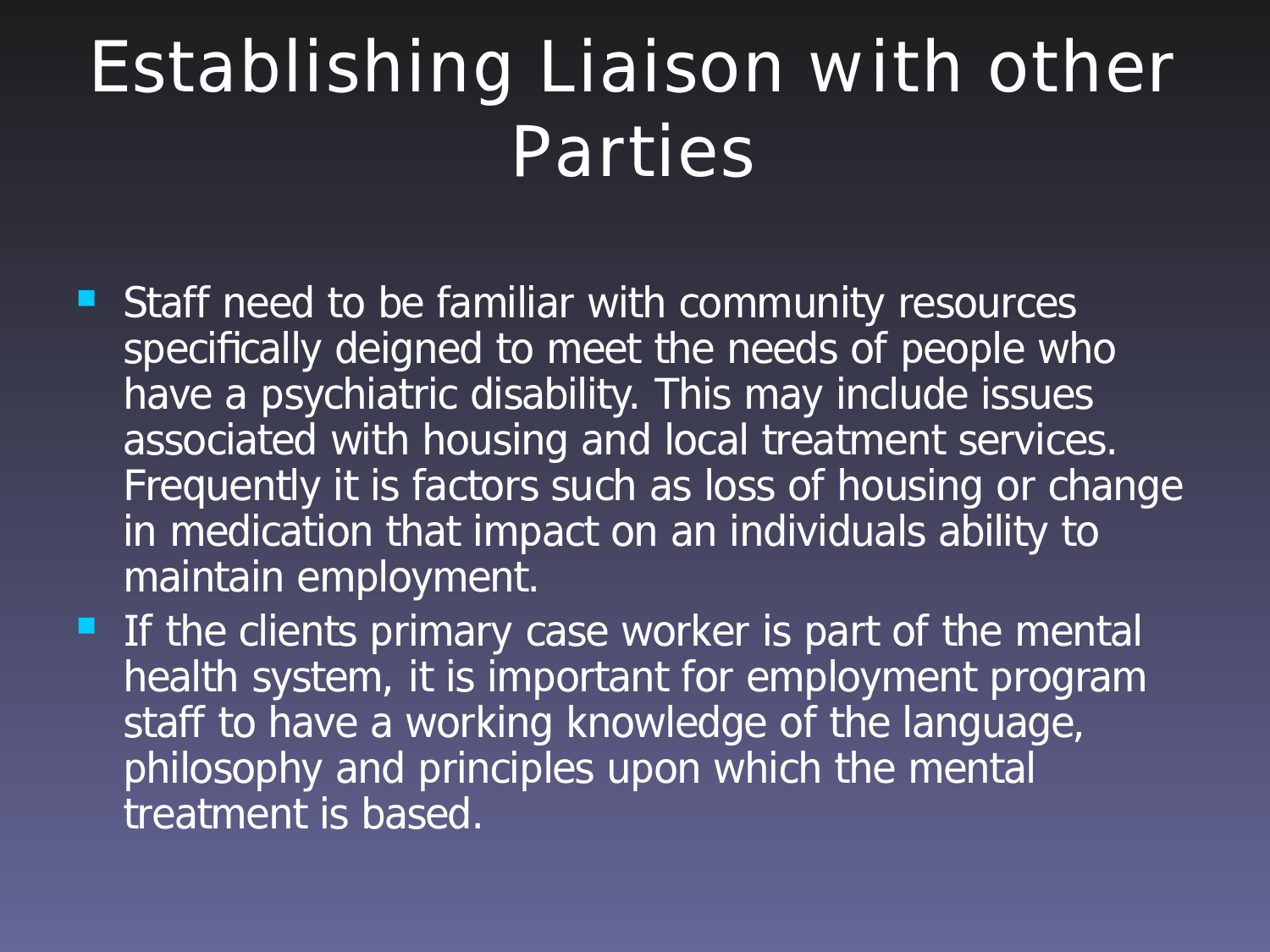

# Establishing Liaison with other Parties
Staff need to be familiar with community resources specifically deigned to meet the needs of people who have a psychiatric disability. This may include issues associated with housing and local treatment services. Frequently it is factors such as loss of housing or change in medication that impact on an individuals ability to maintain employment.
If the clients primary case worker is part of the mental health system, it is important for employment program staff to have a working knowledge of the language, philosophy and principles upon which the mental treatment is based.